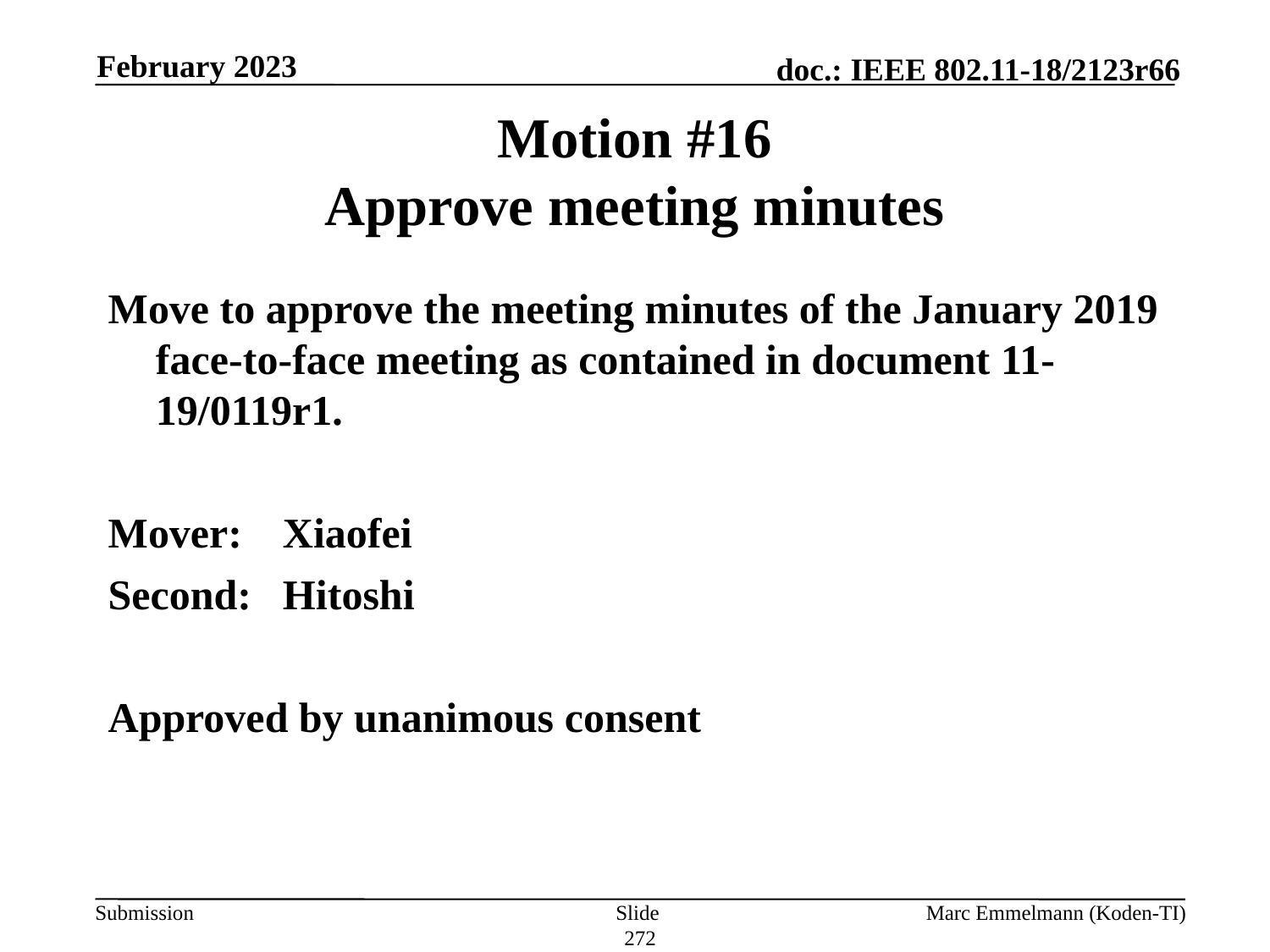

February 2023
# Motion #16 Approve meeting minutes
Move to approve the meeting minutes of the January 2019 face-to-face meeting as contained in document 11-19/0119r1.

Mover:	Xiaofei
Second:	Hitoshi

Approved by unanimous consent

Slide 272
Marc Emmelmann (Koden-TI)